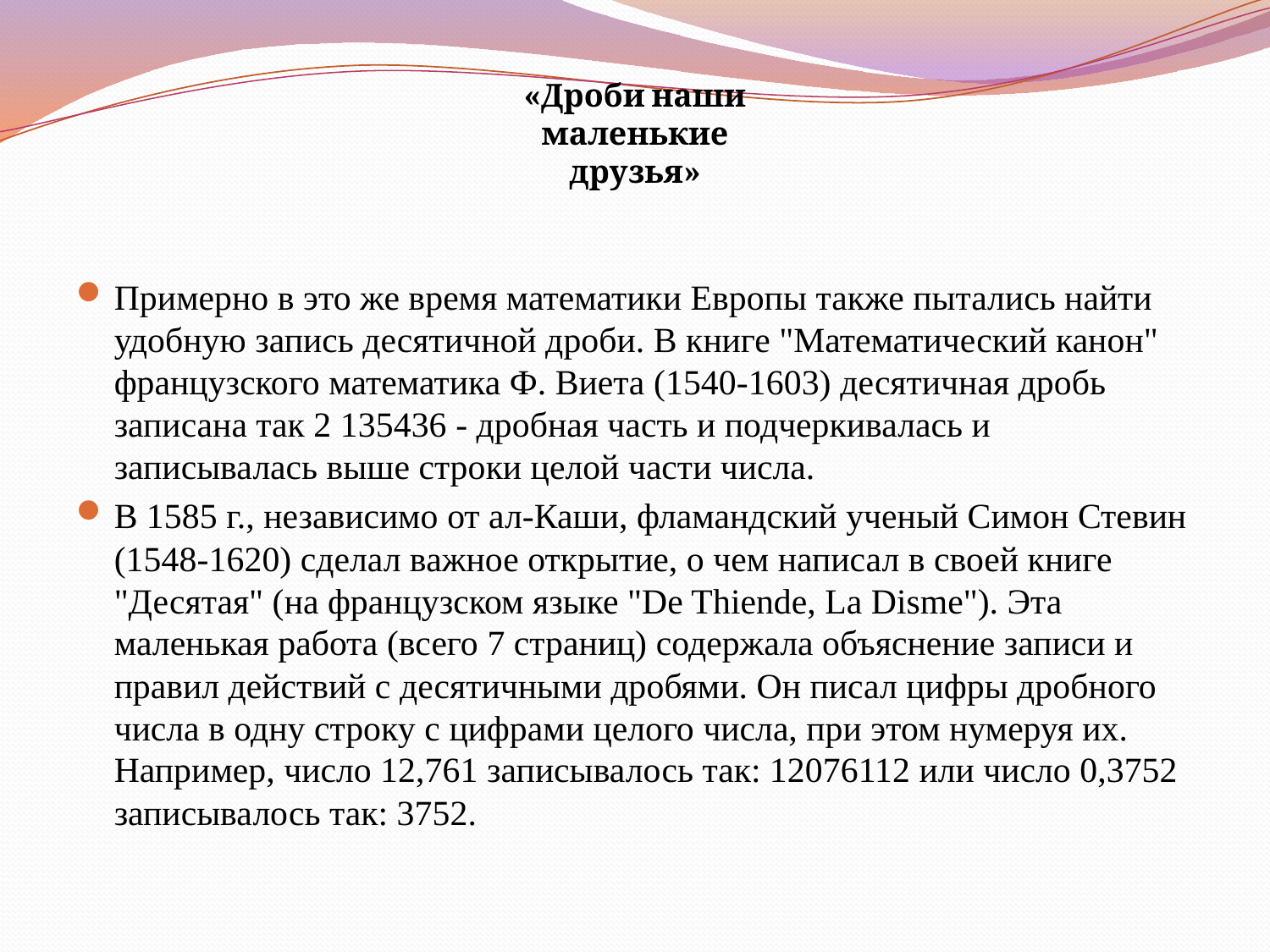

«Дроби наши маленькие друзья»
Примерно в это же время математики Европы также пытались найти удобную запись десятичной дроби. В книге "Математический канон" французского математика Ф. Виета (1540-1603) десятичная дробь записана так 2 135436 - дробная часть и подчеркивалась и записывалась выше строки целой части числа.
В 1585 г., независимо от ал-Каши, фламандский ученый Симон Стевин (1548-1620) сделал важное открытие, о чем написал в своей книге "Десятая" (на французском языке "De Thiende, La Disme"). Эта маленькая работа (всего 7 страниц) содержала объяснение записи и правил действий с десятичными дробями. Он писал цифры дробного числа в одну строку с цифрами целого числа, при этом нумеруя их. Например, число 12,761 записывалось так: 12076112 или число 0,3752 записывалось так: 3752.